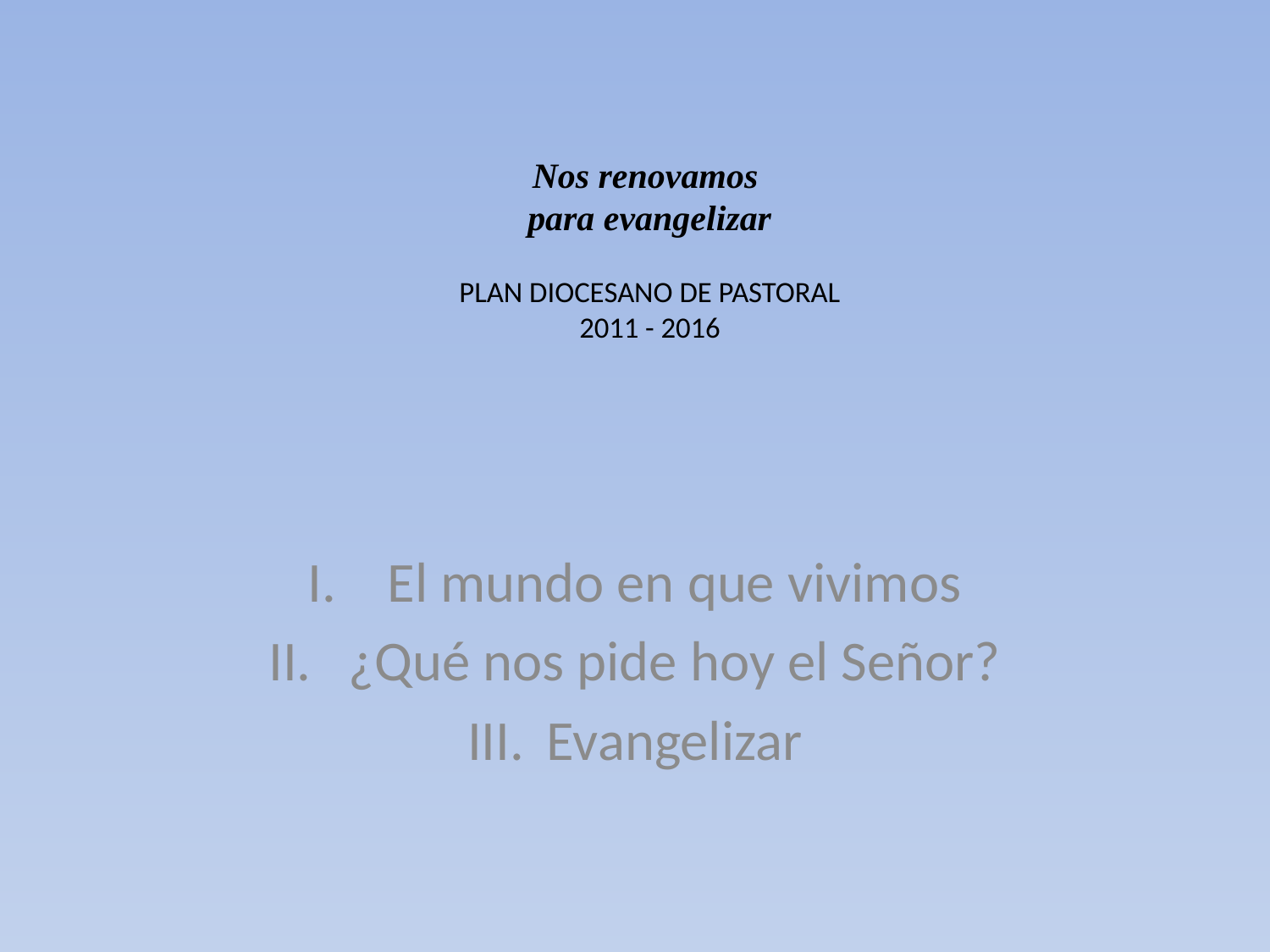

# Nos renovamos para evangelizar PLAN DIOCESANO DE PASTORAL 2011 - 2016
El mundo en que vivimos
¿Qué nos pide hoy el Señor?
Evangelizar